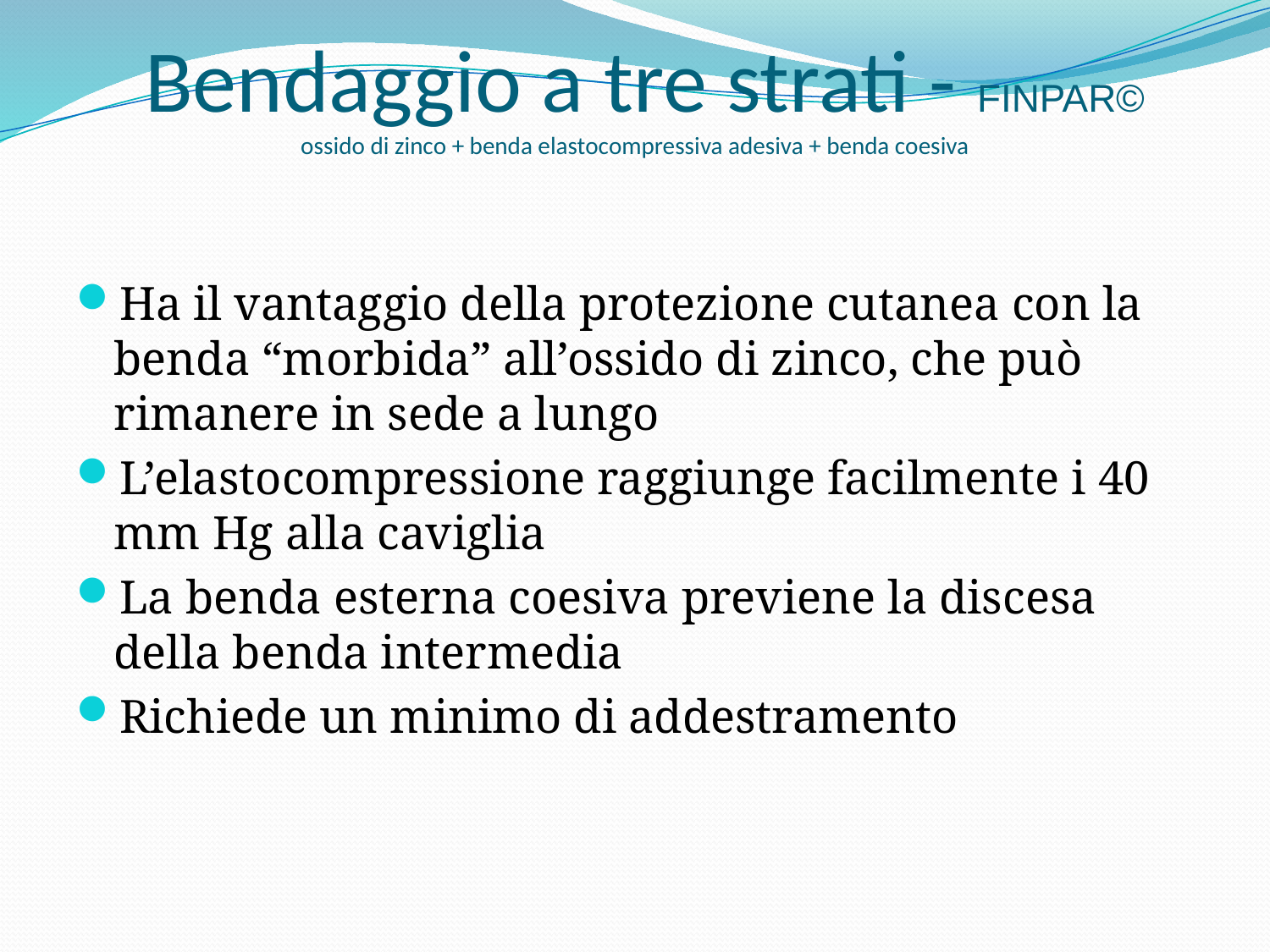

# Bendaggio a tre strati - FINPAR© ossido di zinco + benda elastocompressiva adesiva + benda coesiva
Ha il vantaggio della protezione cutanea con la benda “morbida” all’ossido di zinco, che può rimanere in sede a lungo
L’elastocompressione raggiunge facilmente i 40 mm Hg alla caviglia
La benda esterna coesiva previene la discesa della benda intermedia
Richiede un minimo di addestramento